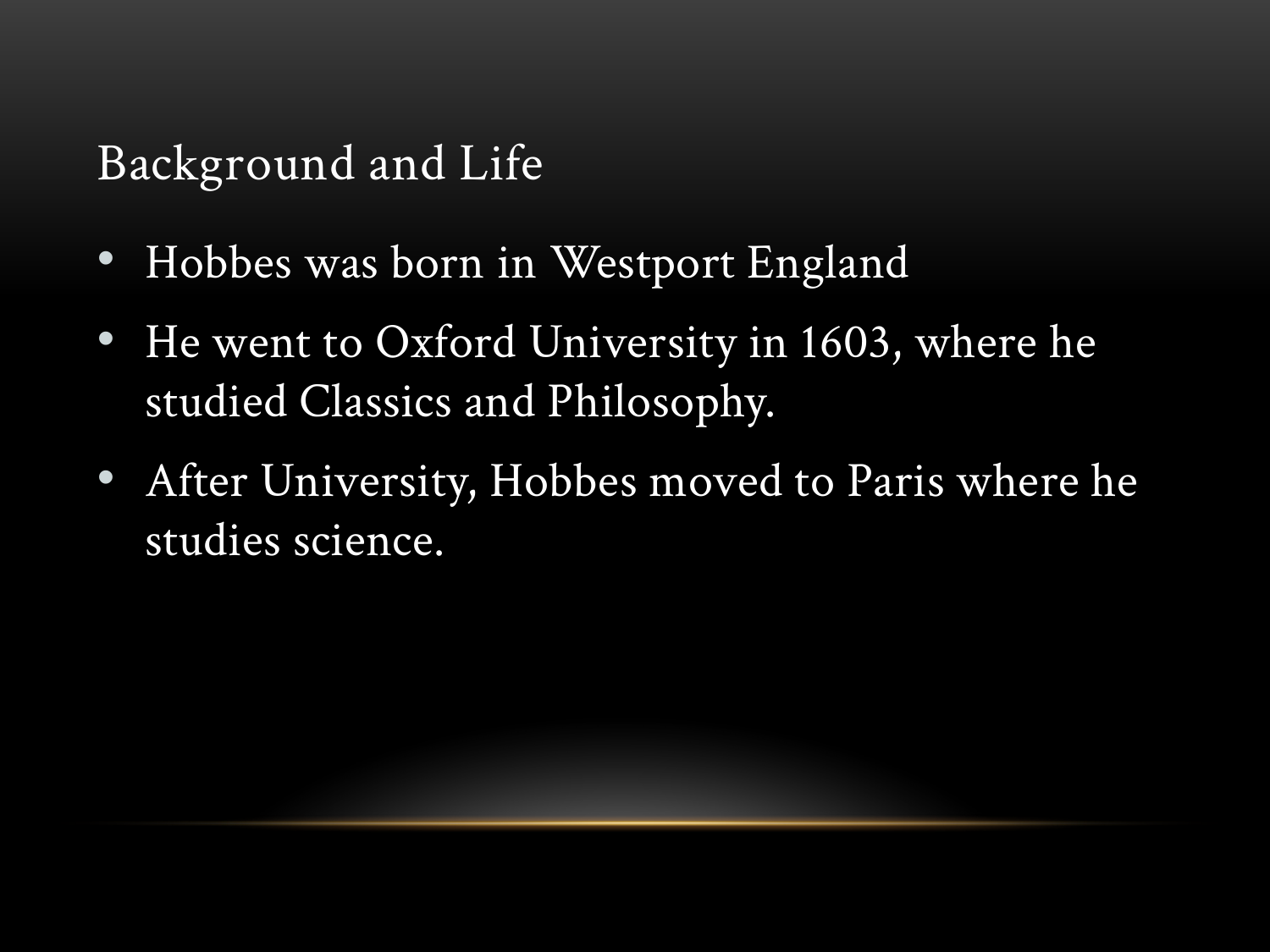

# Background and Life
Hobbes was born in Westport England
He went to Oxford University in 1603, where he studied Classics and Philosophy.
After University, Hobbes moved to Paris where he studies science.